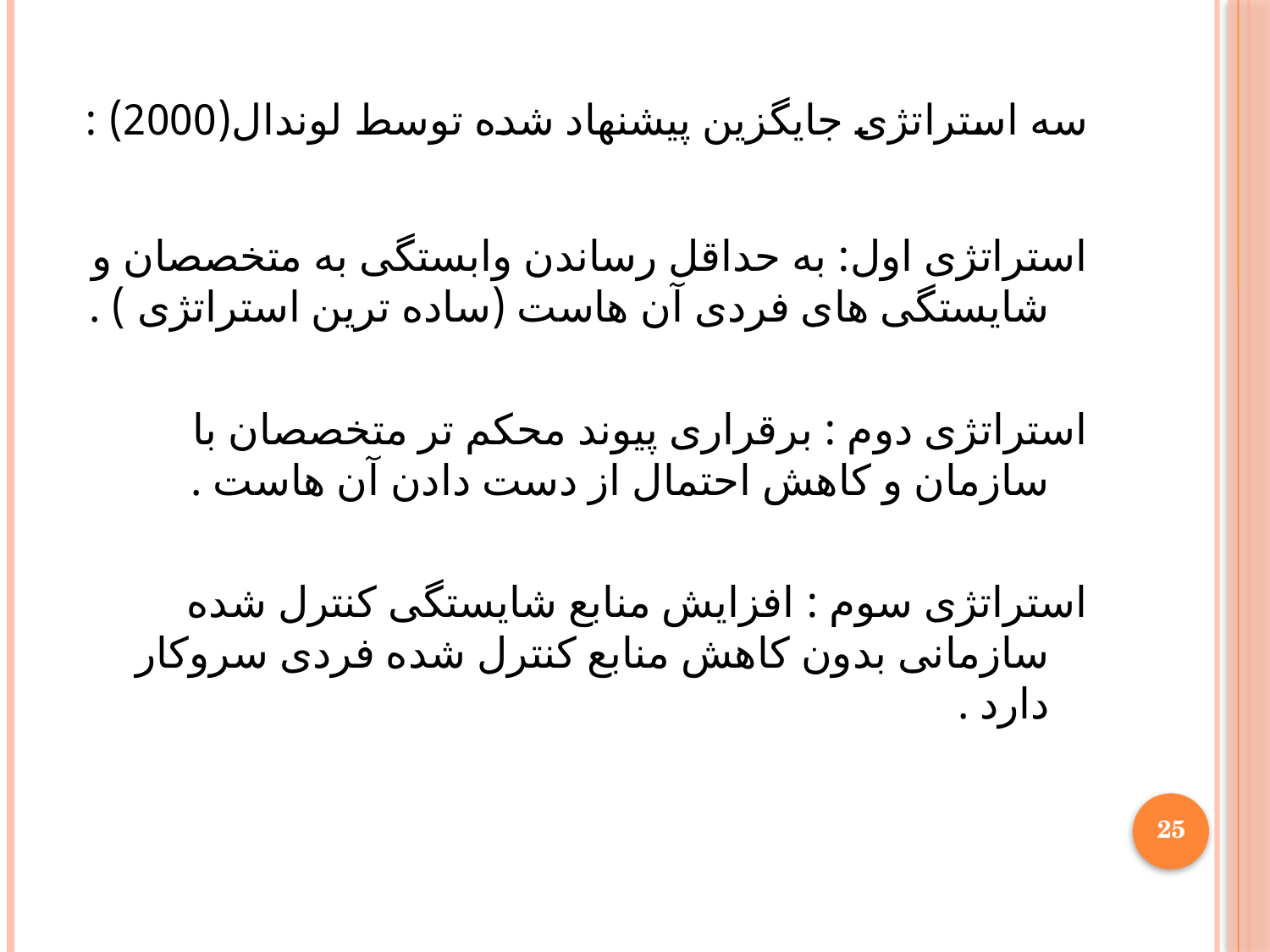

# سه استراتژی جایگزین پیشنهاد شده توسط لوندال(2000) :
استراتژی اول: به حداقل رساندن وابستگی به متخصصان و شایستگی های فردی آن هاست (ساده ترین استراتژی ) .

استراتژی دوم : برقراری پیوند محکم تر متخصصان با سازمان و کاهش احتمال از دست دادن آن هاست .

استراتژی سوم : افزایش منابع شایستگی کنترل شده سازمانی بدون کاهش منابع کنترل شده فردی سروکار دارد .

25